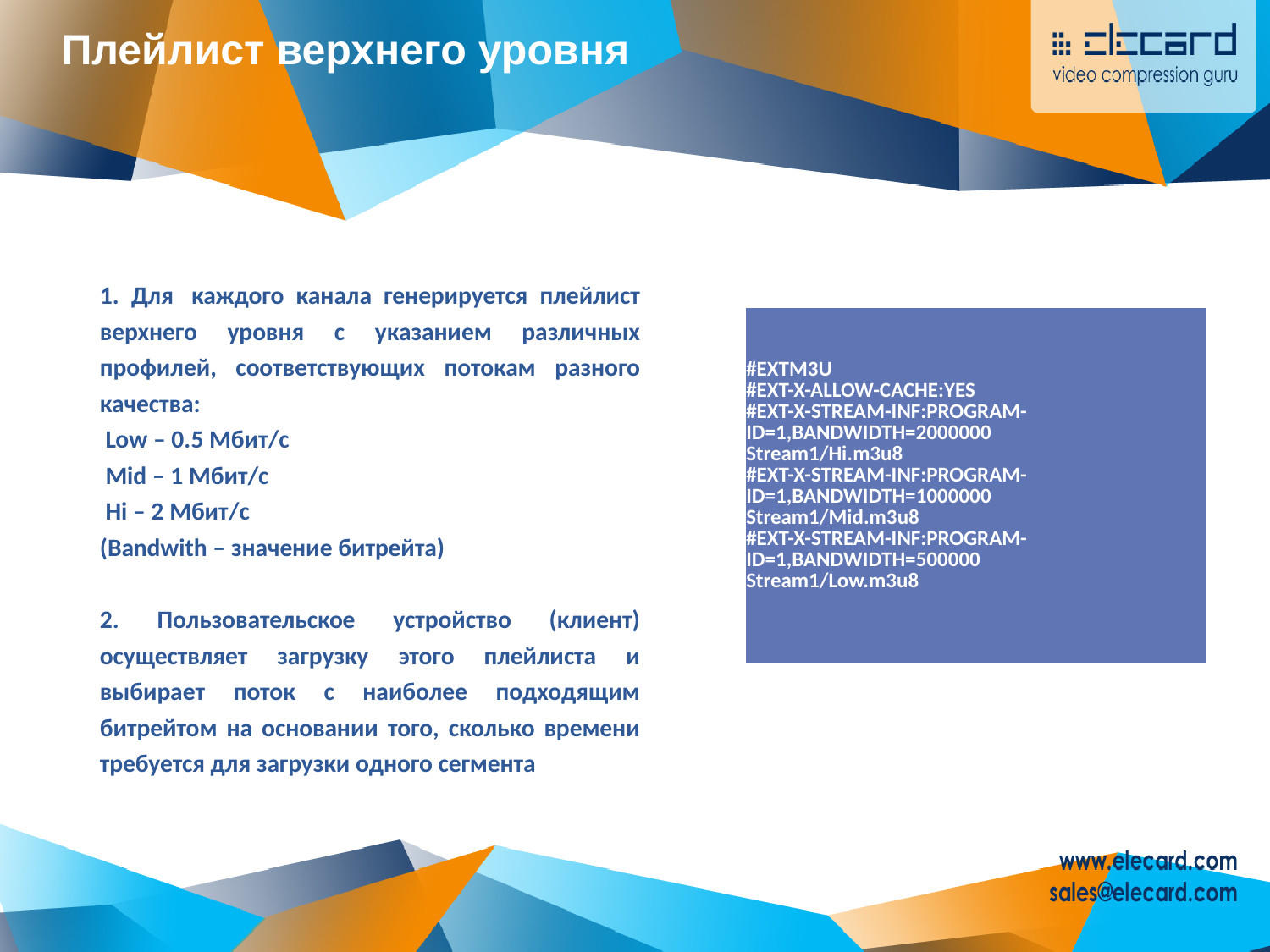

Плейлист верхнего уровня
1. Для  каждого канала генерируется плейлист верхнего уровня с указанием различных профилей, соответствующих потокам разного качества:
 Low – 0.5 Мбит/с
 Mid – 1 Мбит/с
 Hi – 2 Мбит/с
(Bandwith – значение битрейта)
2. Пользовательское устройство (клиент) осуществляет загрузку этого плейлиста и выбирает поток с наиболее подходящим битрейтом на основании того, сколько времени требуется для загрузки одного сегмента

| #EXTM3U #EXT-X-ALLOW-CACHE:YES #EXT-X-STREAM-INF:PROGRAM-ID=1,BANDWIDTH=2000000 Stream1/Hi.m3u8 #EXT-X-STREAM-INF:PROGRAM-ID=1,BANDWIDTH=1000000 Stream1/Mid.m3u8 #EXT-X-STREAM-INF:PROGRAM-ID=1,BANDWIDTH=500000 Stream1/Low.m3u8 |
| --- |